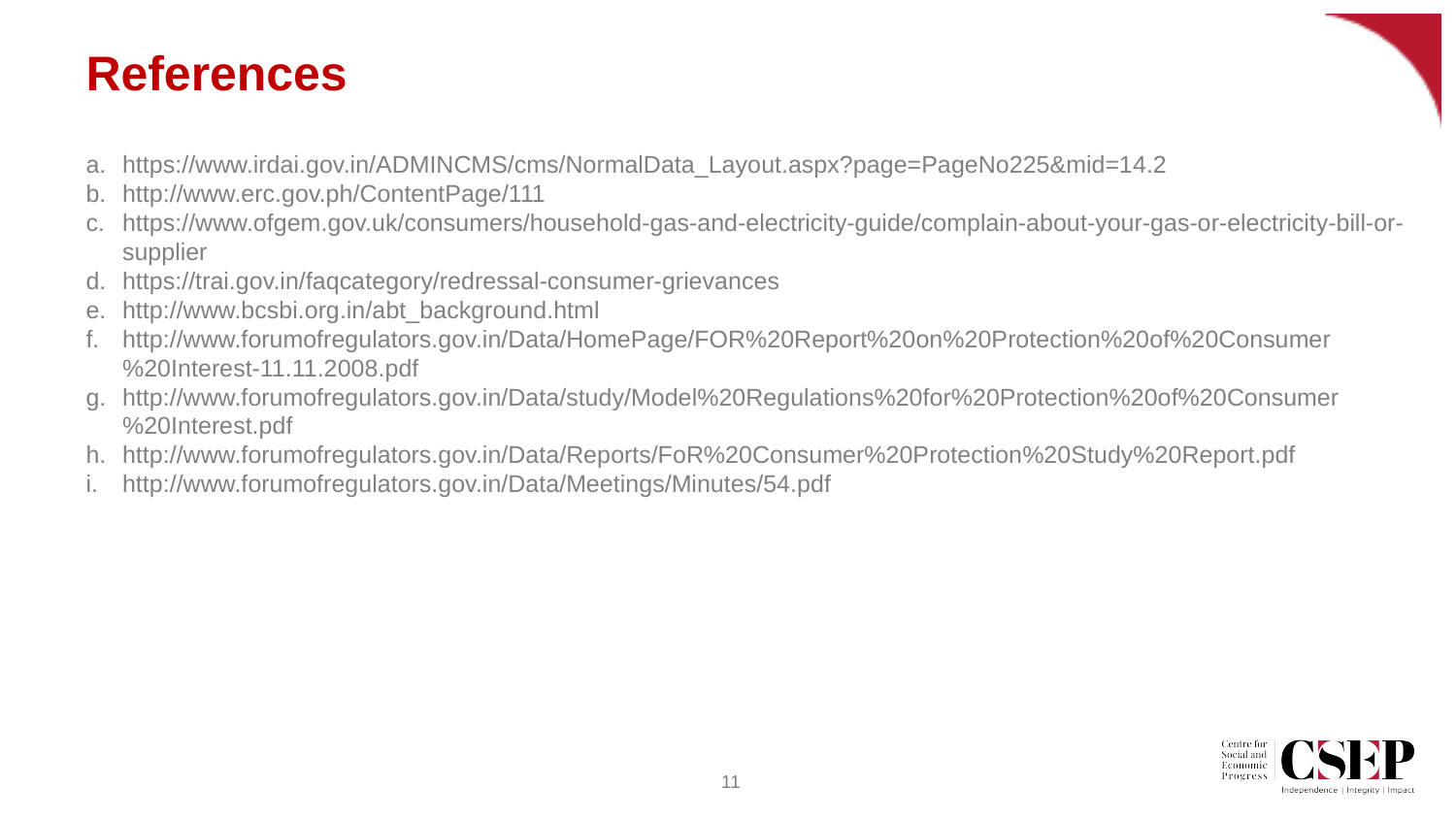

# References
https://www.irdai.gov.in/ADMINCMS/cms/NormalData_Layout.aspx?page=PageNo225&mid=14.2
http://www.erc.gov.ph/ContentPage/111
https://www.ofgem.gov.uk/consumers/household-gas-and-electricity-guide/complain-about-your-gas-or-electricity-bill-or-supplier
https://trai.gov.in/faqcategory/redressal-consumer-grievances
http://www.bcsbi.org.in/abt_background.html
http://www.forumofregulators.gov.in/Data/HomePage/FOR%20Report%20on%20Protection%20of%20Consumer%20Interest-11.11.2008.pdf
http://www.forumofregulators.gov.in/Data/study/Model%20Regulations%20for%20Protection%20of%20Consumer%20Interest.pdf
http://www.forumofregulators.gov.in/Data/Reports/FoR%20Consumer%20Protection%20Study%20Report.pdf
http://www.forumofregulators.gov.in/Data/Meetings/Minutes/54.pdf